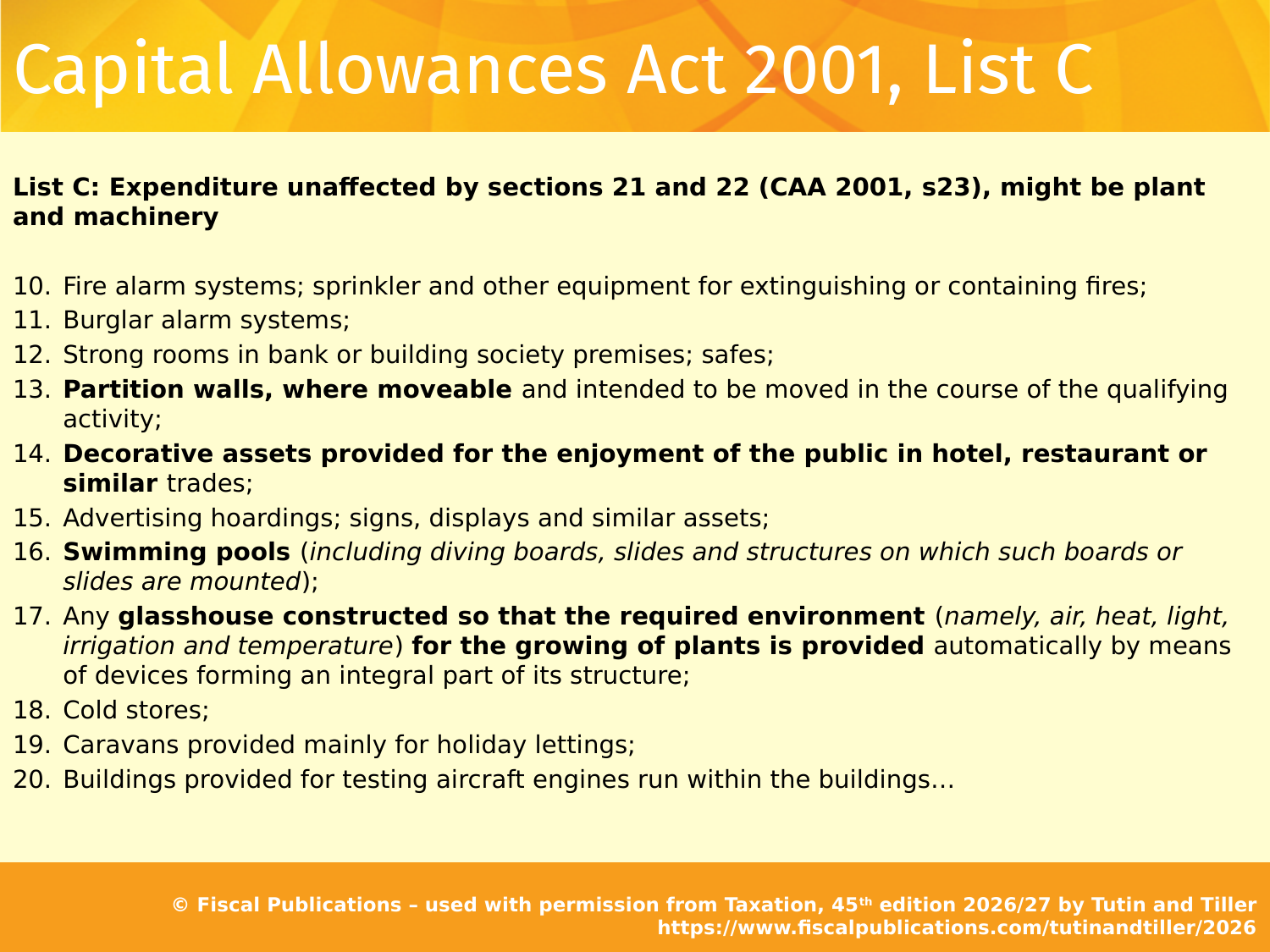

# Capital Allowances Act 2001, List C

List C: Expenditure unaffected by sections 21 and 22 (CAA 2001, s23), might be plant and machinery

10.	Fire alarm systems; sprinkler and other equipment for extinguishing or containing fires;
11.	Burglar alarm systems;
12.	Strong rooms in bank or building society premises; safes;
13.	Partition walls, where moveable and intended to be moved in the course of the qualifying activity;
14.	Decorative assets provided for the enjoyment of the public in hotel, restaurant or similar trades;
15.	Advertising hoardings; signs, displays and similar assets;
16.	Swimming pools (including diving boards, slides and structures on which such boards or slides are mounted);
17.	Any glasshouse constructed so that the required environment (namely, air, heat, light, irrigation and temperature) for the growing of plants is provided automatically by means of devices forming an integral part of its structure;
18.	Cold stores;
19.	Caravans provided mainly for holiday lettings;
20.	Buildings provided for testing aircraft engines run within the buildings…